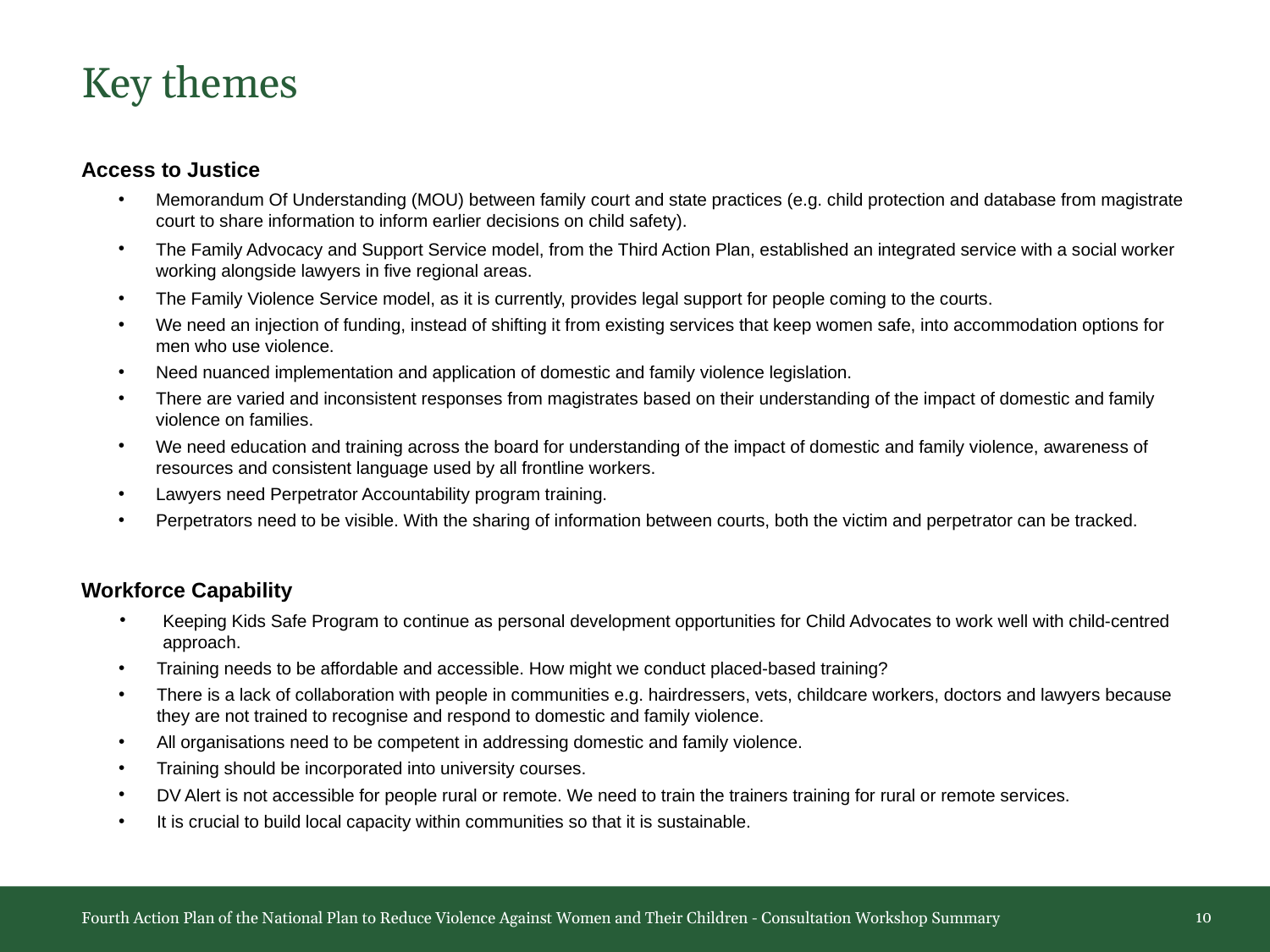

# Key themes
Access to Justice
Memorandum Of Understanding (MOU) between family court and state practices (e.g. child protection and database from magistrate court to share information to inform earlier decisions on child safety).
The Family Advocacy and Support Service model, from the Third Action Plan, established an integrated service with a social worker working alongside lawyers in five regional areas.
The Family Violence Service model, as it is currently, provides legal support for people coming to the courts.
We need an injection of funding, instead of shifting it from existing services that keep women safe, into accommodation options for men who use violence.
Need nuanced implementation and application of domestic and family violence legislation.
There are varied and inconsistent responses from magistrates based on their understanding of the impact of domestic and family violence on families.
We need education and training across the board for understanding of the impact of domestic and family violence, awareness of resources and consistent language used by all frontline workers.
Lawyers need Perpetrator Accountability program training.
Perpetrators need to be visible. With the sharing of information between courts, both the victim and perpetrator can be tracked.

Workforce Capability
Keeping Kids Safe Program to continue as personal development opportunities for Child Advocates to work well with child-centred approach.
Training needs to be affordable and accessible. How might we conduct placed-based training?
There is a lack of collaboration with people in communities e.g. hairdressers, vets, childcare workers, doctors and lawyers because they are not trained to recognise and respond to domestic and family violence.
All organisations need to be competent in addressing domestic and family violence.
Training should be incorporated into university courses.
DV Alert is not accessible for people rural or remote. We need to train the trainers training for rural or remote services.
It is crucial to build local capacity within communities so that it is sustainable.

Fourth Action Plan of the National Plan to Reduce Violence Against Women and Their Children - Consultation Workshop Summary
10